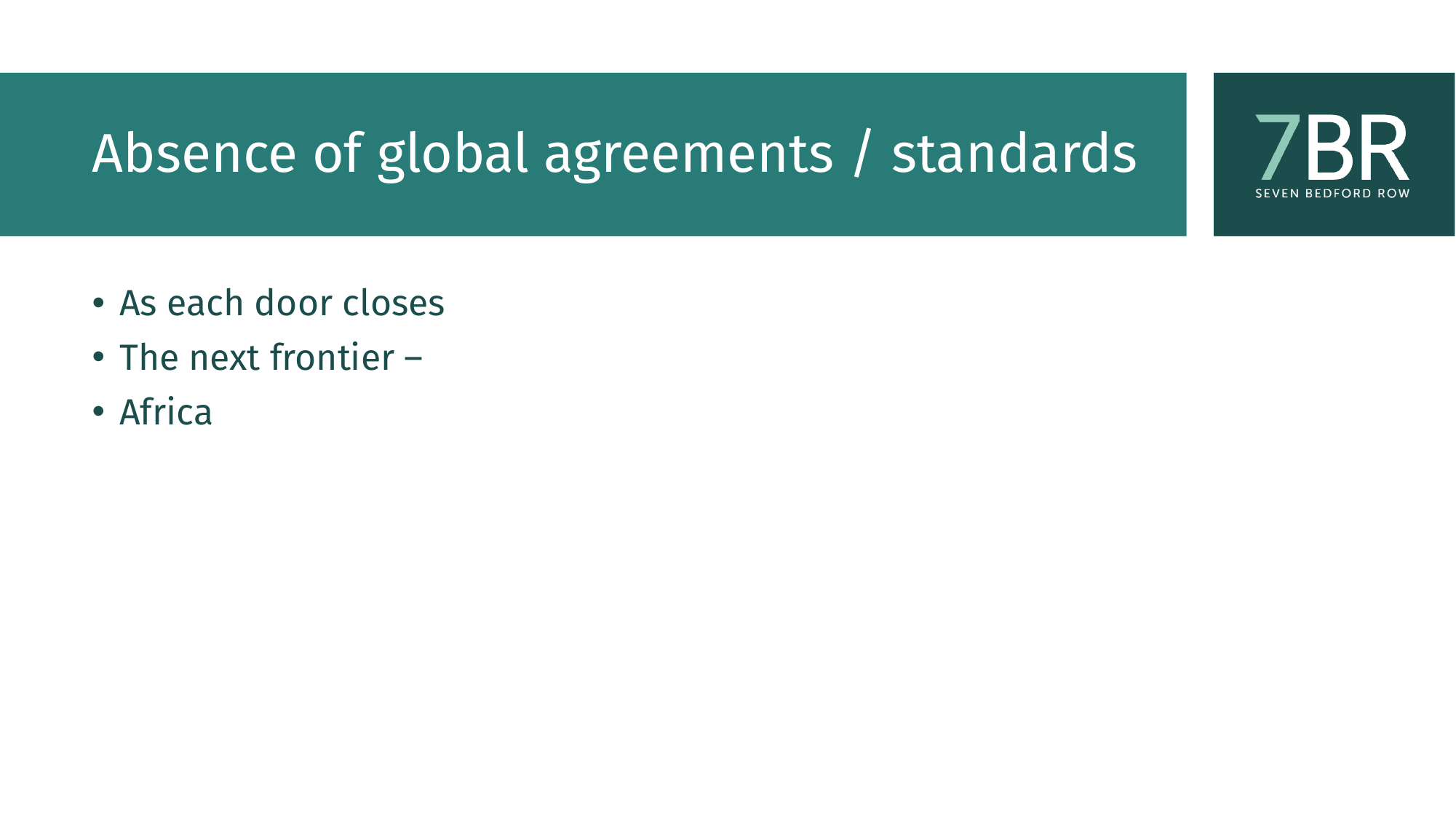

# Absence of global agreements / standards
As each door closes
The next frontier –
Africa